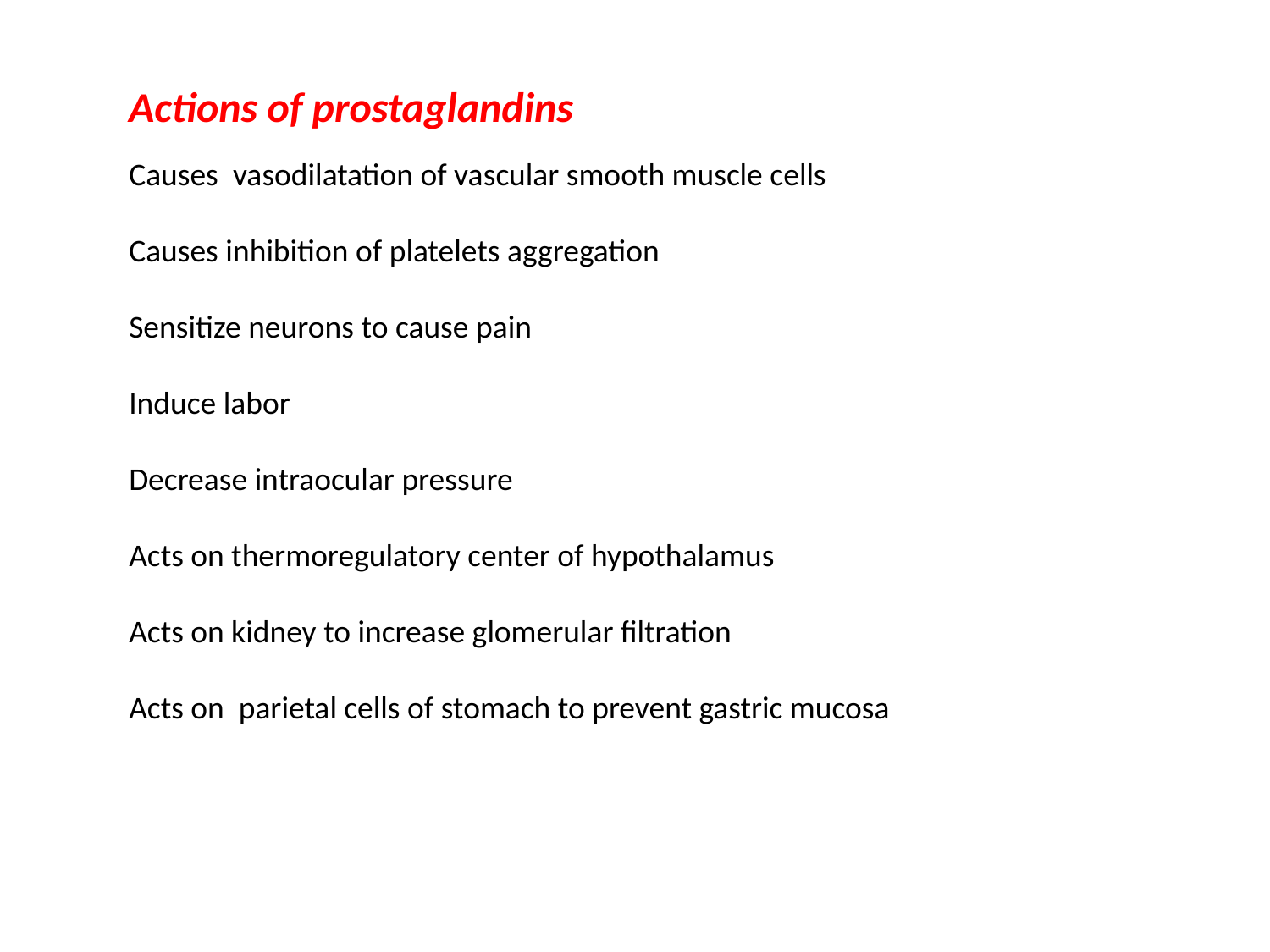

Actions of prostaglandins
Causes  vasodilatation of vascular smooth muscle cells

Causes inhibition of platelets aggregation

Sensitize neurons to cause pain

Induce labor

Decrease intraocular pressure

Acts on thermoregulatory center of hypothalamus

Acts on kidney to increase glomerular filtration

Acts on  parietal cells of stomach to prevent gastric mucosa